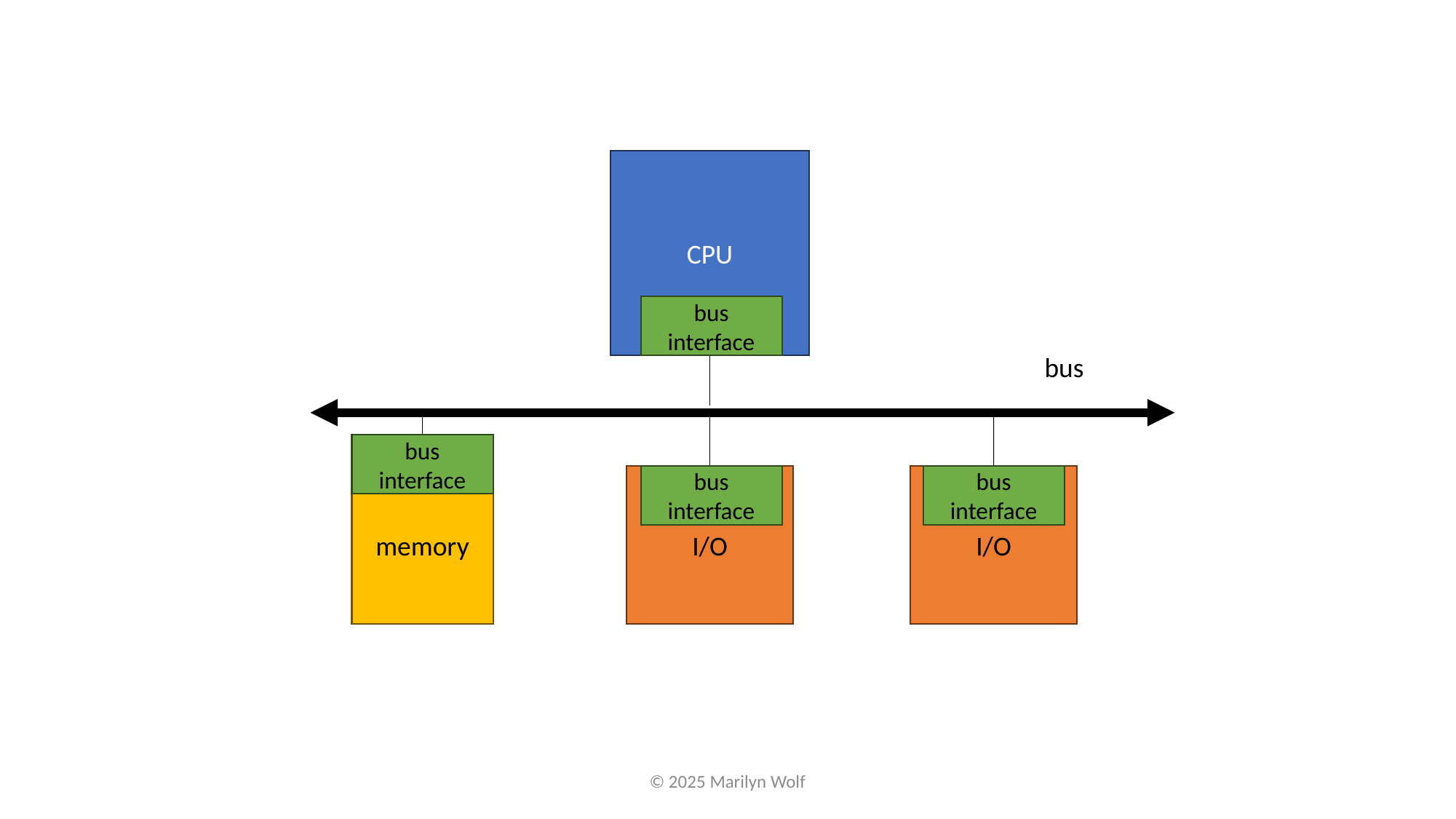

CPU
bus interface
bus
bus interface
memory
I/O
bus interface
I/O
bus interface
© 2025 Marilyn Wolf